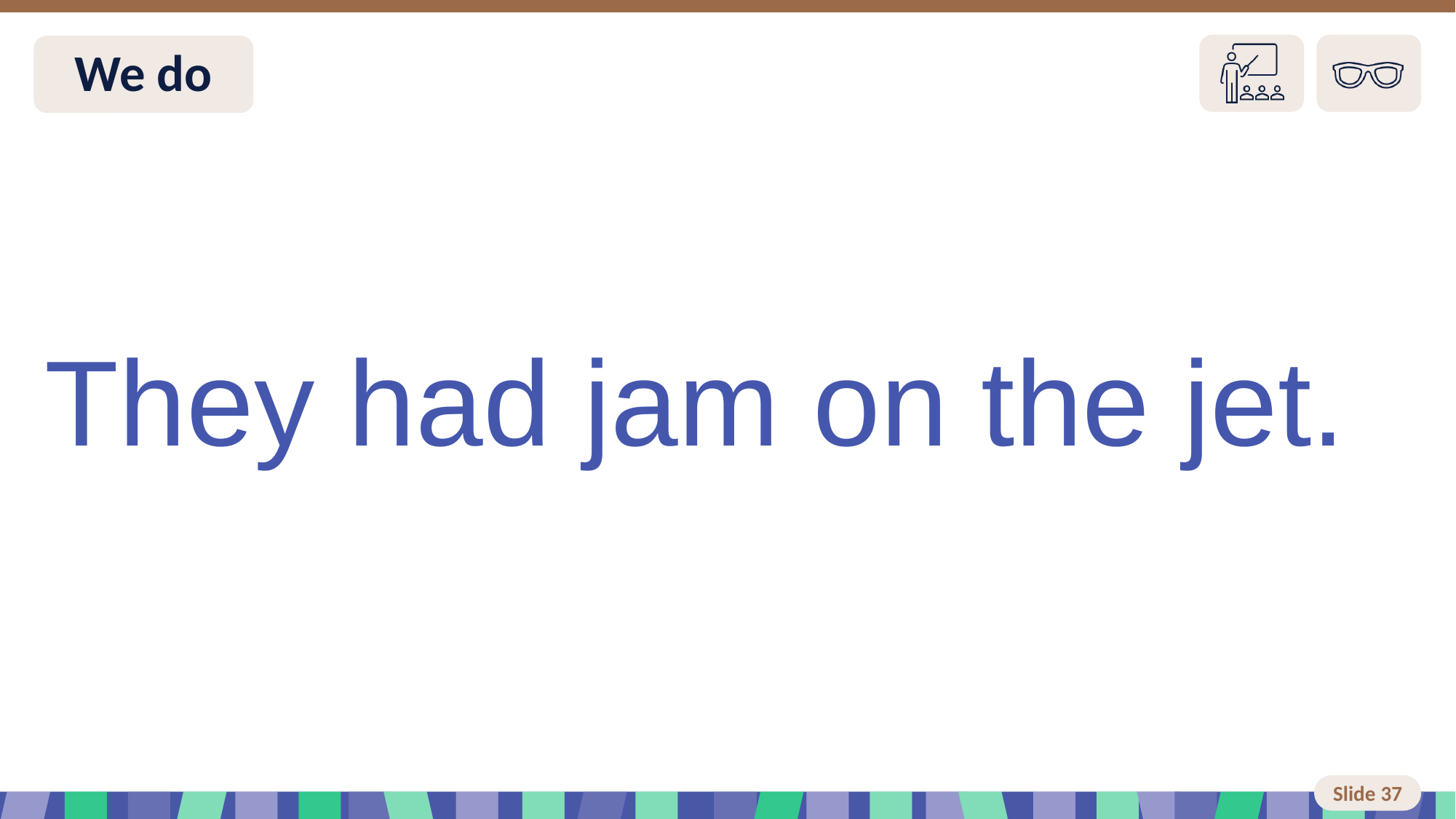

# Slide 37 We do
They had jam on the jet.